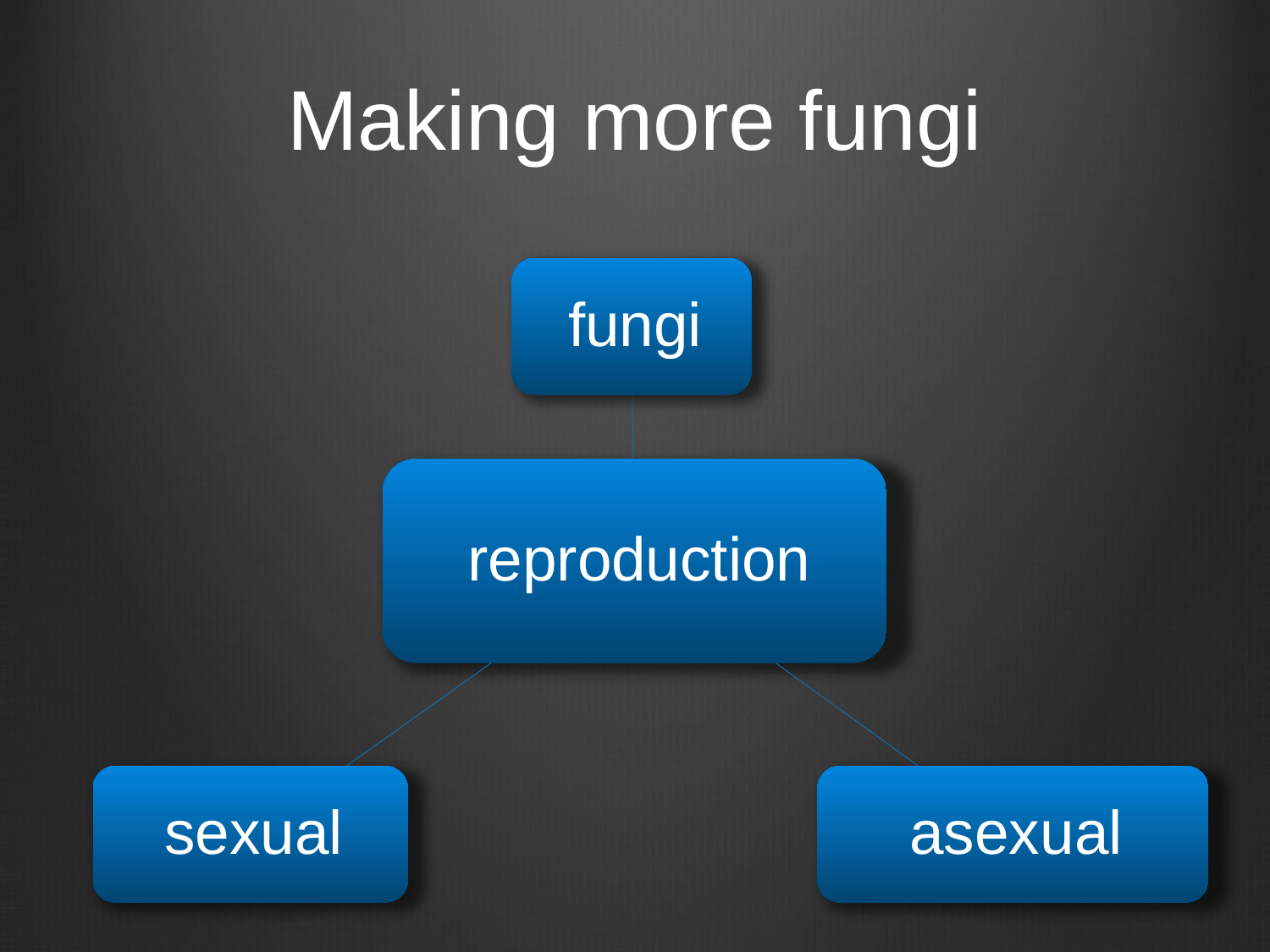

# Making more fungi
reproduction
fungi
asexual
sexual